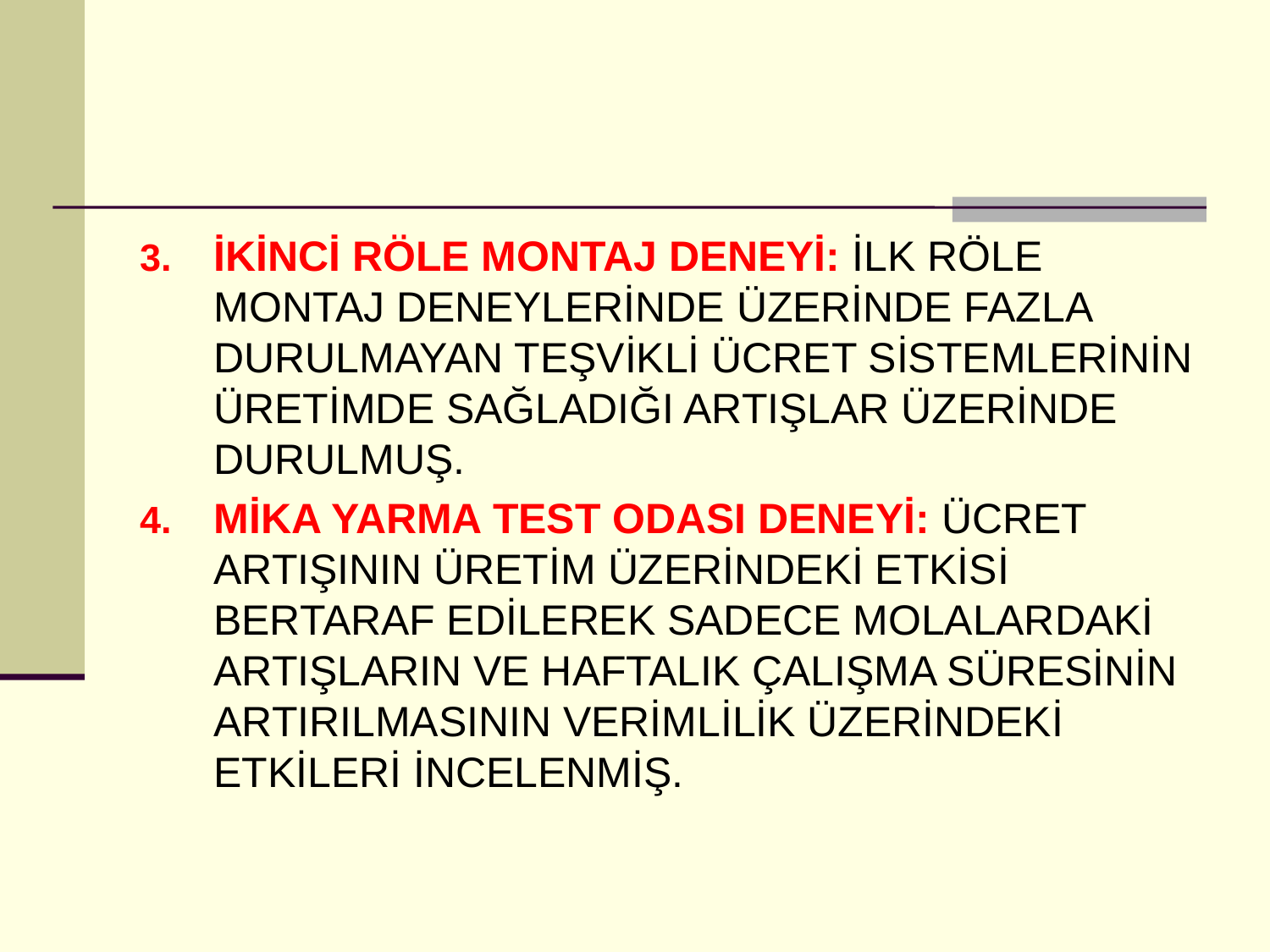

#
İKİNCİ RÖLE MONTAJ DENEYİ: İLK RÖLE MONTAJ DENEYLERİNDE ÜZERİNDE FAZLA DURULMAYAN TEŞVİKLİ ÜCRET SİSTEMLERİNİN ÜRETİMDE SAĞLADIĞI ARTIŞLAR ÜZERİNDE DURULMUŞ.
MİKA YARMA TEST ODASI DENEYİ: ÜCRET ARTIŞININ ÜRETİM ÜZERİNDEKİ ETKİSİ BERTARAF EDİLEREK SADECE MOLALARDAKİ ARTIŞLARIN VE HAFTALIK ÇALIŞMA SÜRESİNİN ARTIRILMASININ VERİMLİLİK ÜZERİNDEKİ ETKİLERİ İNCELENMİŞ.